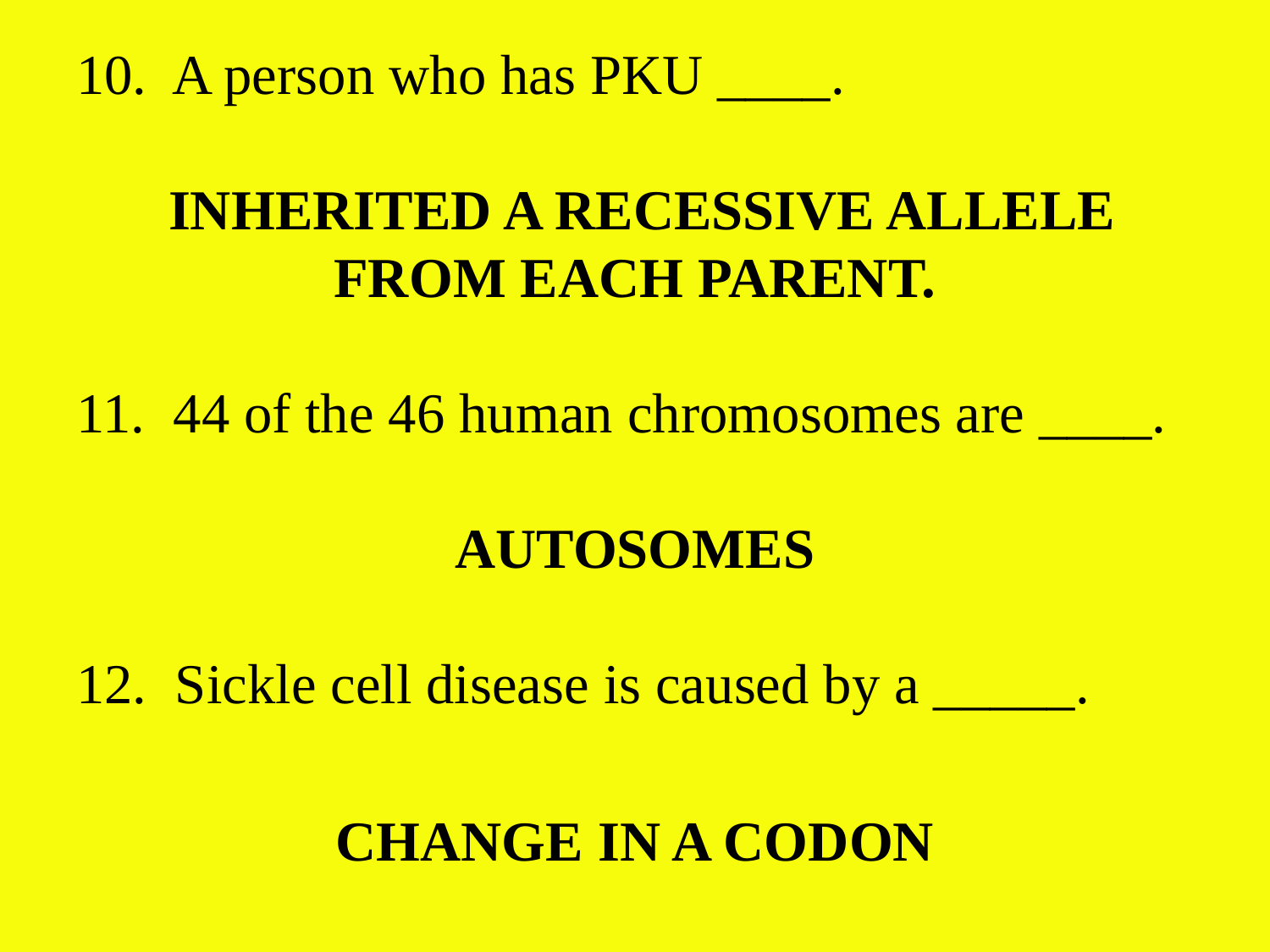

10.  A person who has PKU ____.

 INHERITED A RECESSIVE ALLELE FROM EACH PARENT.

11.  44 of the 46 human chromosomes are ____.

AUTOSOMES

12.  Sickle cell disease is caused by a _____.

CHANGE IN A CODON